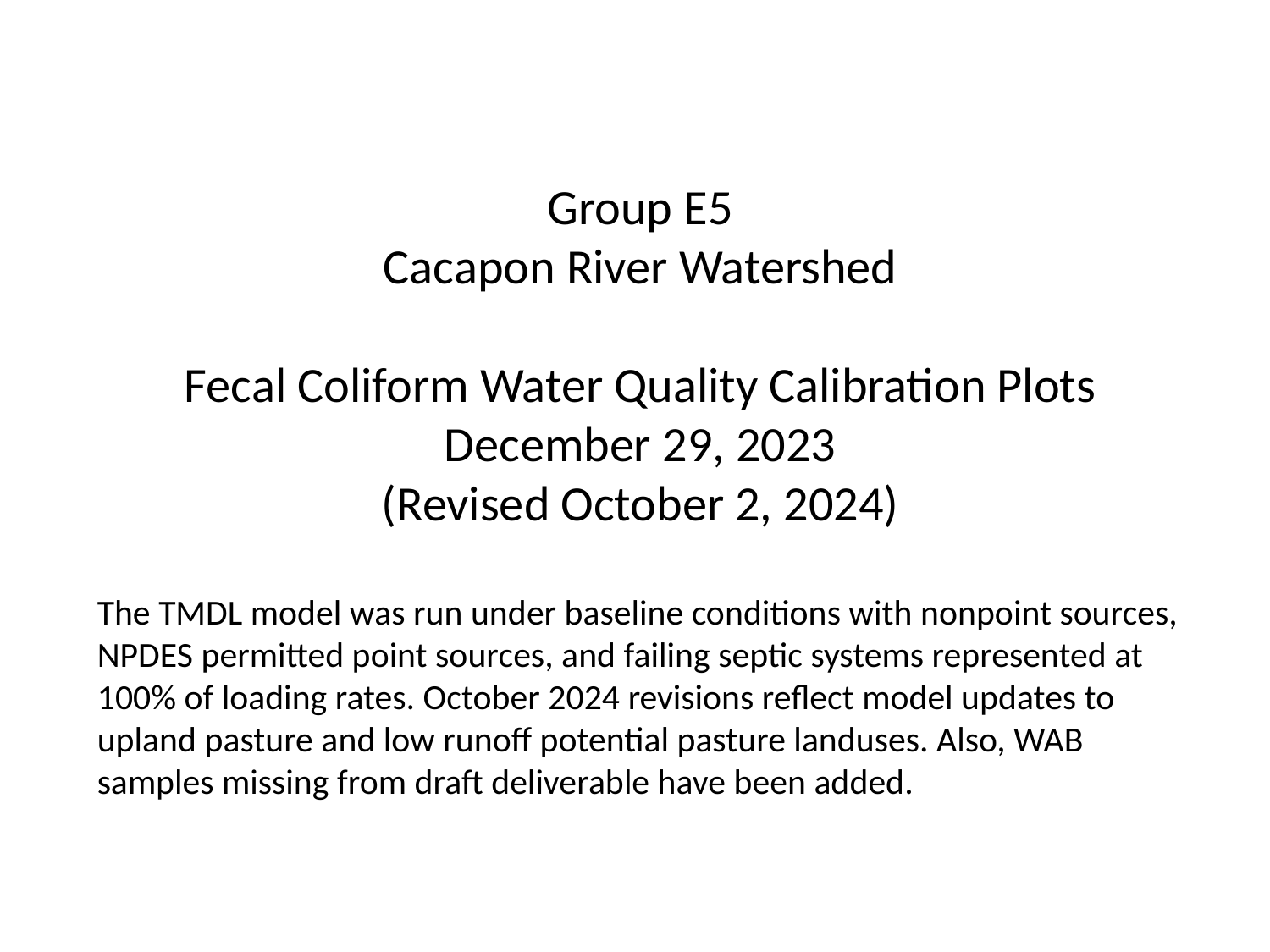

Group E5
Cacapon River Watershed

Fecal Coliform Water Quality Calibration Plots
December 29, 2023
(Revised October 2, 2024)

The TMDL model was run under baseline conditions with nonpoint sources, NPDES permitted point sources, and failing septic systems represented at 100% of loading rates. October 2024 revisions reflect model updates to upland pasture and low runoff potential pasture landuses. Also, WAB samples missing from draft deliverable have been added.